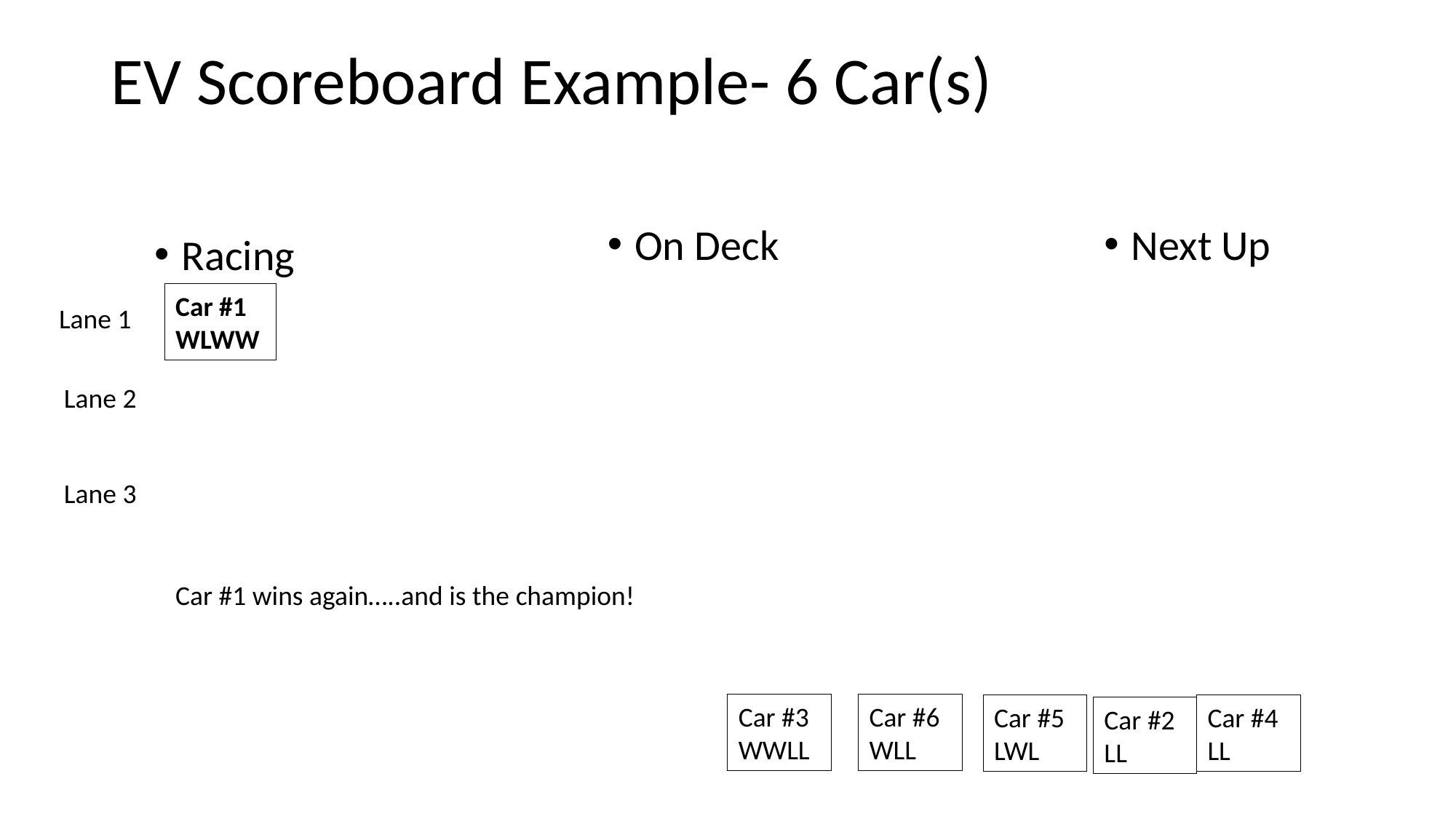

# EV Scoreboard Example- 6 Car(s)
On Deck
Next Up
Racing

Car #1
WLWW
Lane 1
Lane 2
Lane 3
Car #1 wins again…..and is the champion!
Car #3
WWLL
Car #6
WLL
Car #5
LWL
Car #4
LL
Car #2
LL